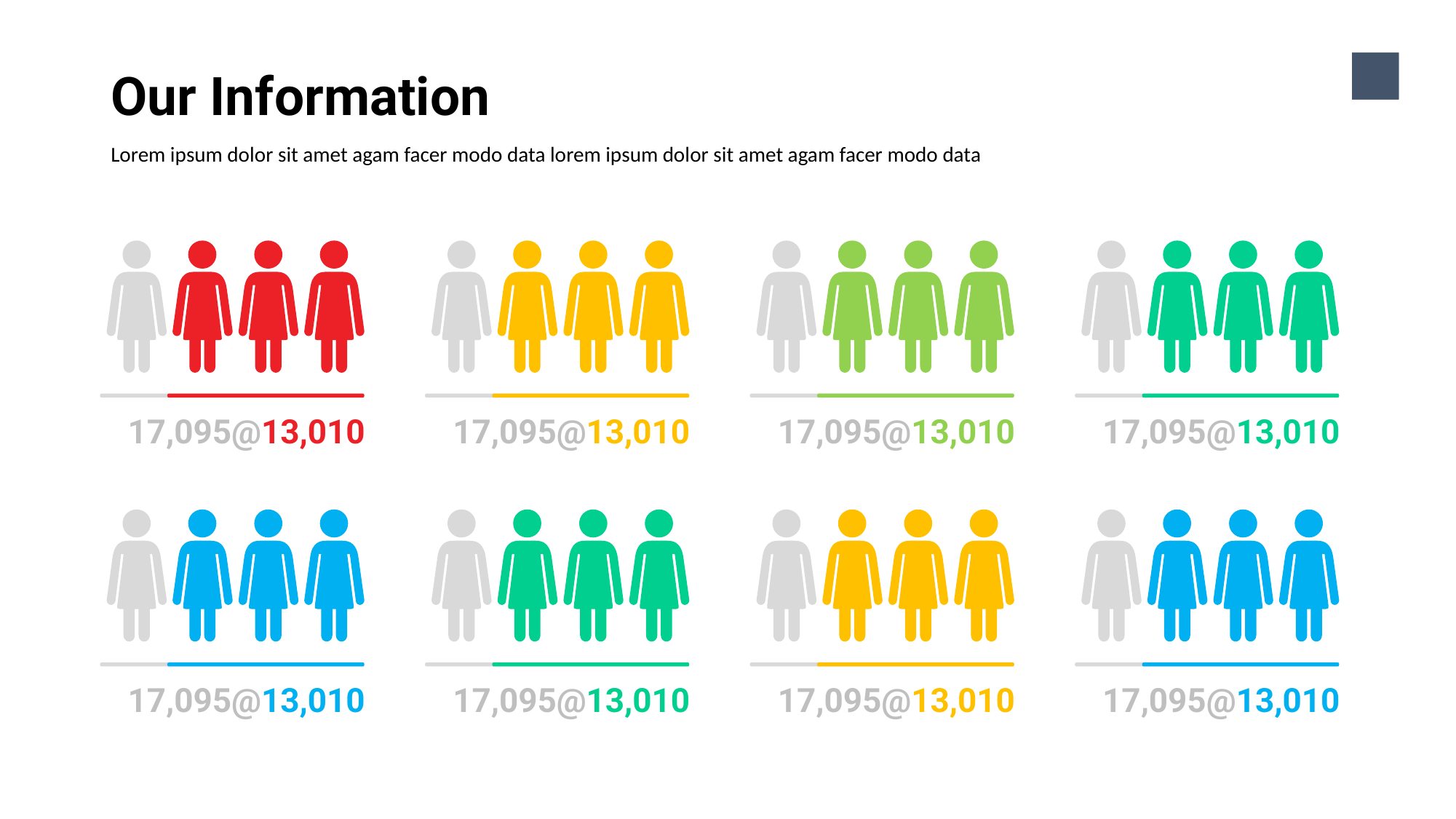

Our Information
17
Lorem ipsum dolor sit amet agam facer modo data lorem ipsum dolor sit amet agam facer modo data

17,095@13,010

17,095@13,010

17,095@13,010

17,095@13,010

17,095@13,010

17,095@13,010

17,095@13,010

17,095@13,010